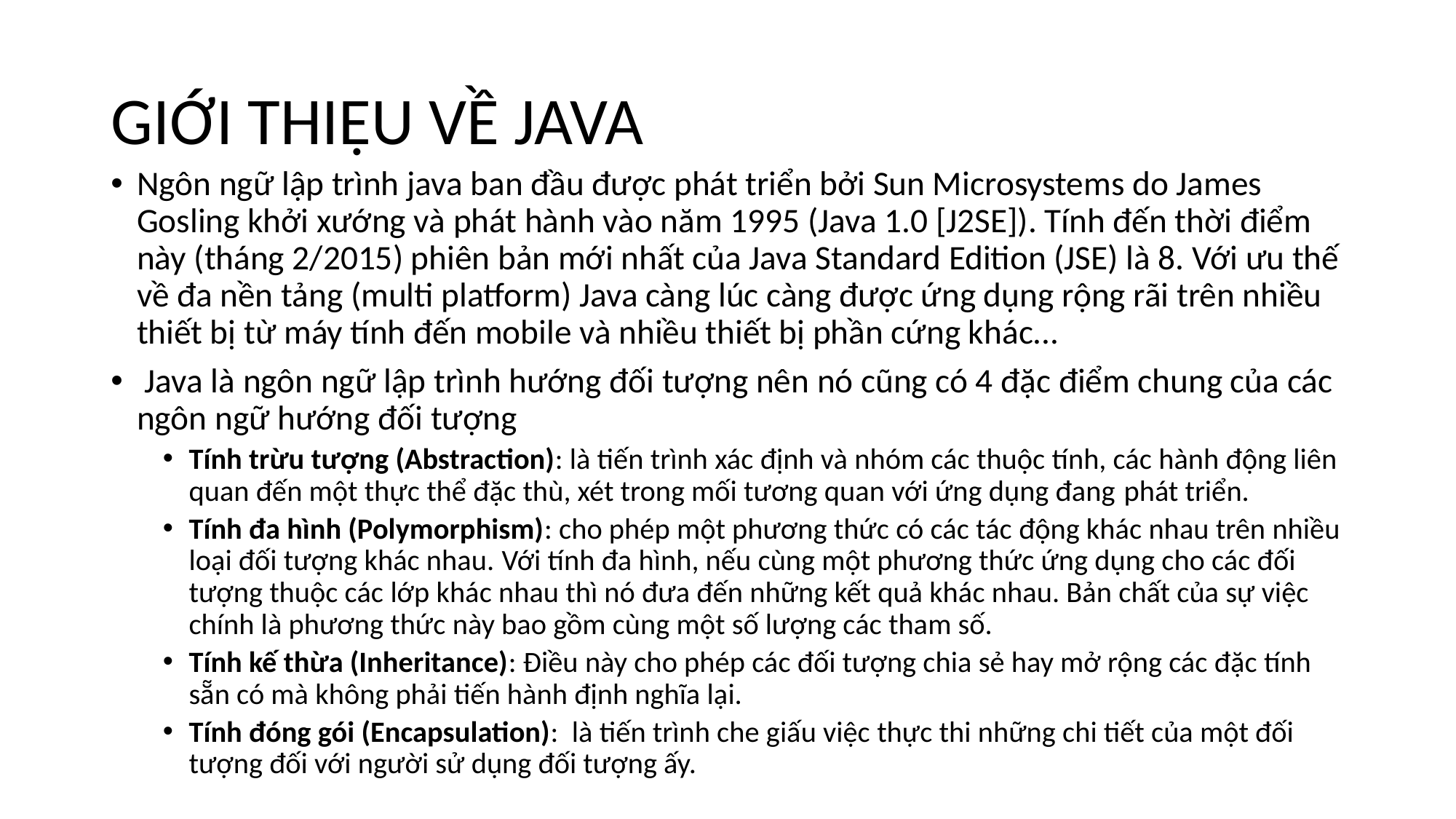

# GIỚI THIỆU VỀ JAVA
Ngôn ngữ lập trình java ban đầu được phát triển bởi Sun Microsystems do James Gosling khởi xướng và phát hành vào năm 1995 (Java 1.0 [J2SE]). Tính đến thời điểm này (tháng 2/2015) phiên bản mới nhất của Java Standard Edition (JSE) là 8. Với ưu thế về đa nền tảng (multi platform) Java càng lúc càng được ứng dụng rộng rãi trên nhiều thiết bị từ máy tính đến mobile và nhiều thiết bị phần cứng khác...
 Java là ngôn ngữ lập trình hướng đối tượng nên nó cũng có 4 đặc điểm chung của các ngôn ngữ hướng đối tượng
Tính trừu tượng (Abstraction): là tiến trình xác định và nhóm các thuộc tính, các hành động liên quan đến một thực thể đặc thù, xét trong mối tương quan với ứng dụng đang phát triển.
Tính đa hình (Polymorphism): cho phép một phương thức có các tác động khác nhau trên nhiều loại đối tượng khác nhau. Với tính đa hình, nếu cùng một phương thức ứng dụng cho các đối tượng thuộc các lớp khác nhau thì nó đưa đến những kết quả khác nhau. Bản chất của sự việc chính là phương thức này bao gồm cùng một số lượng các tham số.
Tính kế thừa (Inheritance): Điều này cho phép các đối tượng chia sẻ hay mở rộng các đặc tính sẵn có mà không phải tiến hành định nghĩa lại.
Tính đóng gói (Encapsulation):  là tiến trình che giấu việc thực thi những chi tiết của một đối tượng đối với người sử dụng đối tượng ấy.